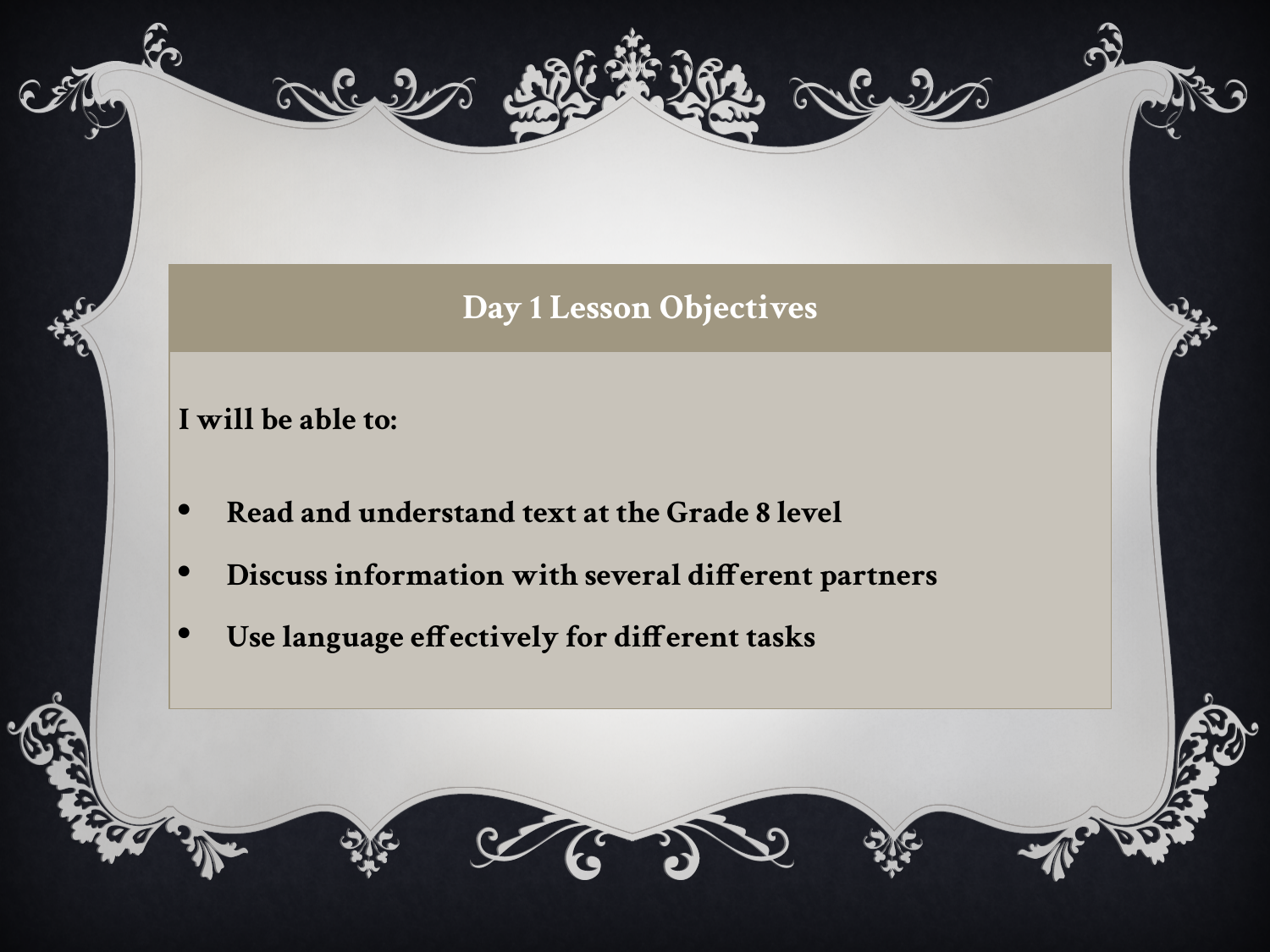

| Day 1 Lesson Objectives |
| --- |
| I will be able to: Read and understand text at the Grade 8 level Discuss information with several different partners Use language effectively for different tasks |